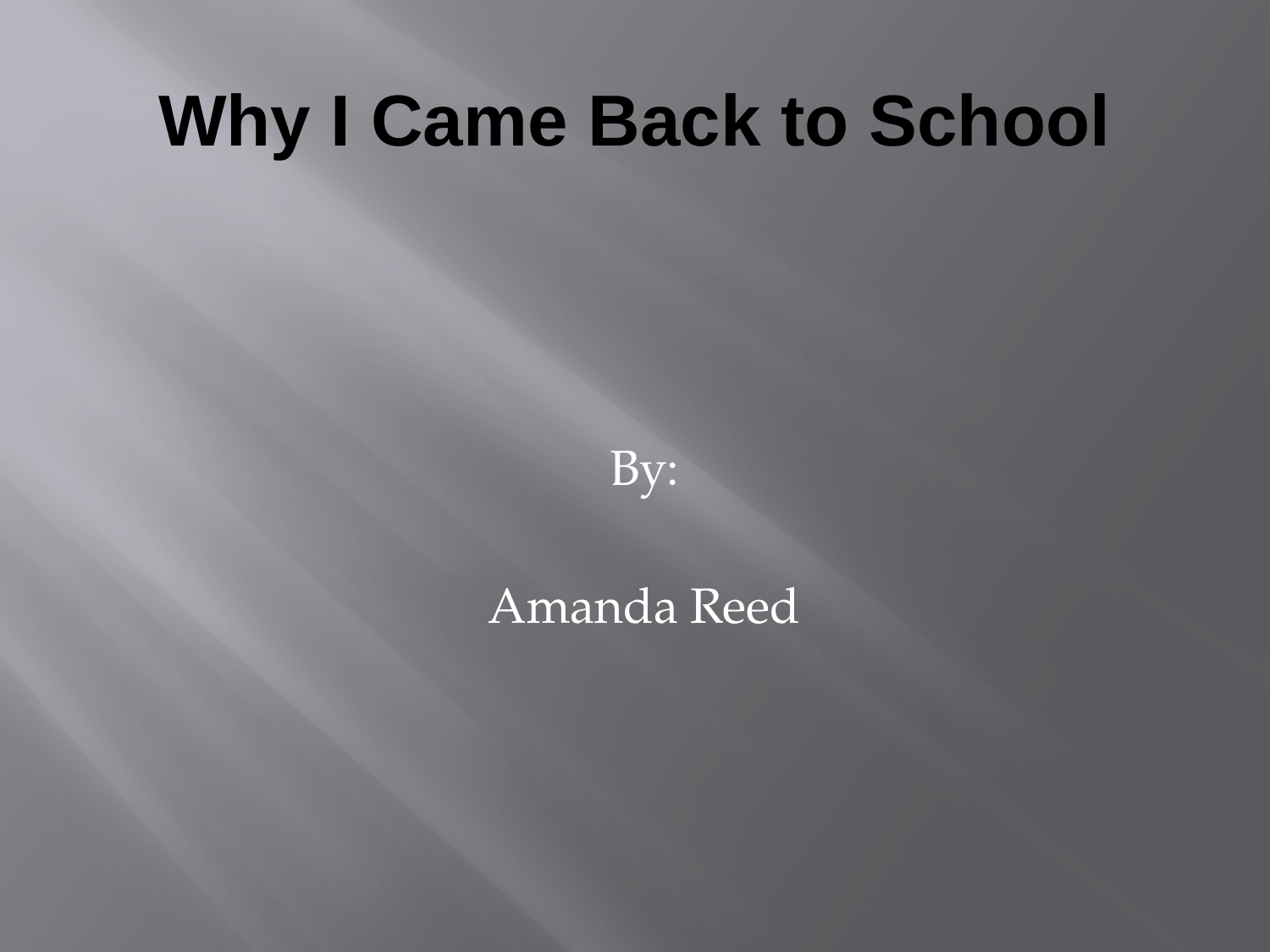

# Why I Came Back to School

By:

Amanda Reed